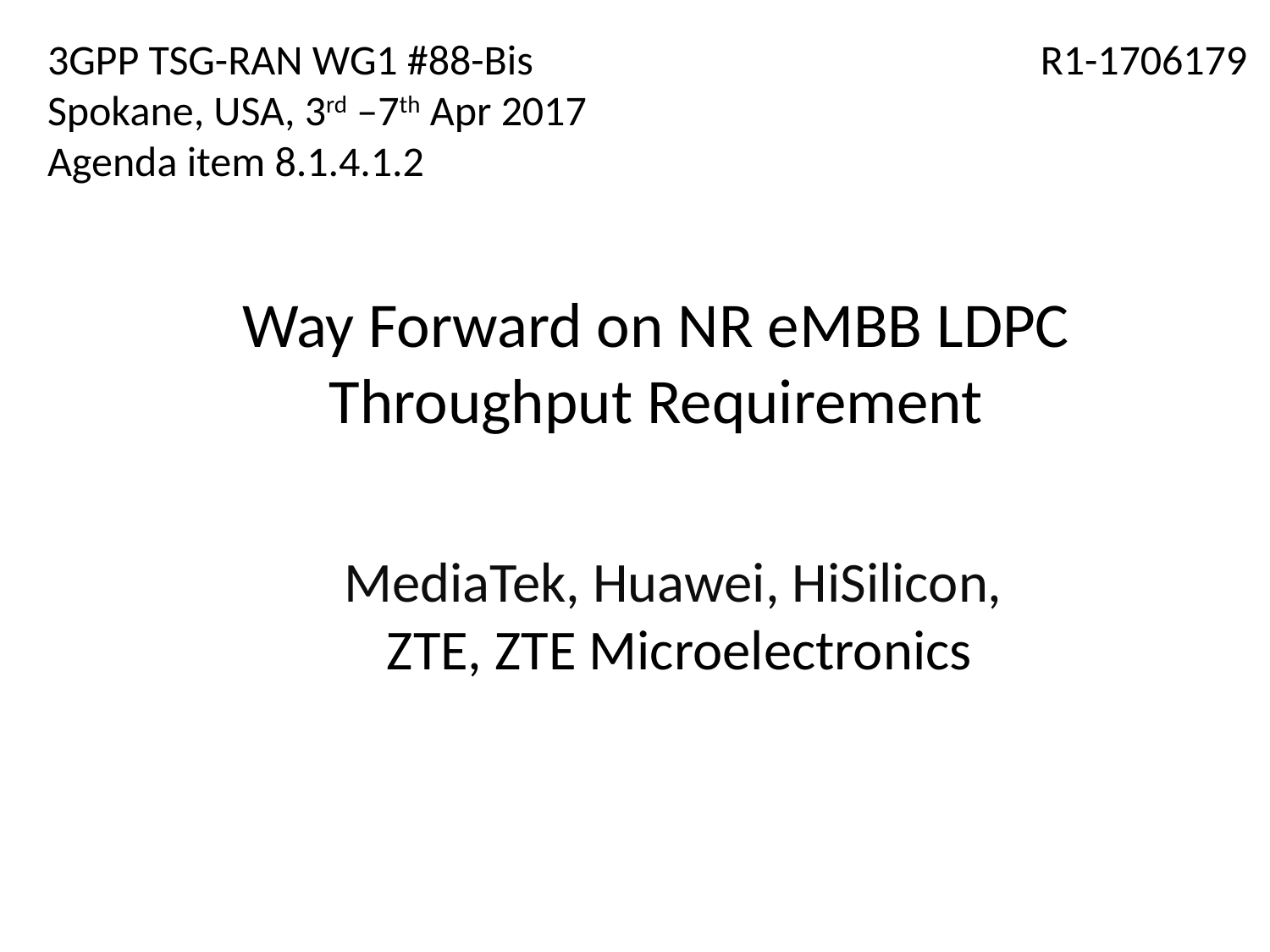

3GPP TSG-RAN WG1 #88-Bis
Spokane, USA, 3rd –7th Apr 2017
Agenda item 8.1.4.1.2
R1-1706179
# Way Forward on NR eMBB LDPC Throughput Requirement
MediaTek, Huawei, HiSilicon,
ZTE, ZTE Microelectronics